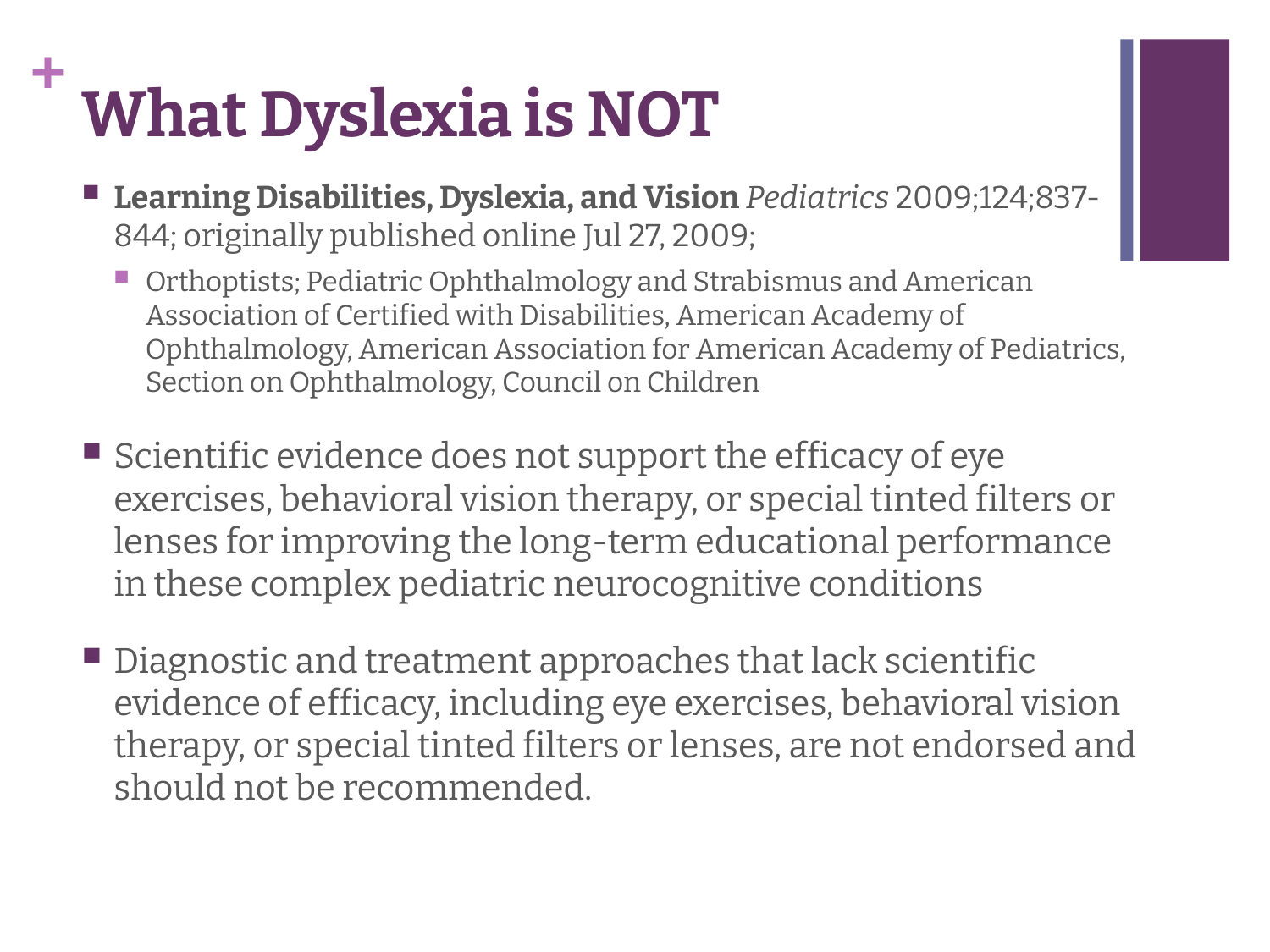

# What Dyslexia is NOT
Learning Disabilities, Dyslexia, and Vision Pediatrics 2009;124;837-844; originally published online Jul 27, 2009;
Orthoptists; Pediatric Ophthalmology and Strabismus and American Association of Certified with Disabilities, American Academy of Ophthalmology, American Association for American Academy of Pediatrics, Section on Ophthalmology, Council on Children
Scientific evidence does not support the efficacy of eye exercises, behavioral vision therapy, or special tinted filters or lenses for improving the long-term educational performance in these complex pediatric neurocognitive conditions
Diagnostic and treatment approaches that lack scientific evidence of efficacy, including eye exercises, behavioral vision therapy, or special tinted filters or lenses, are not endorsed and should not be recommended.